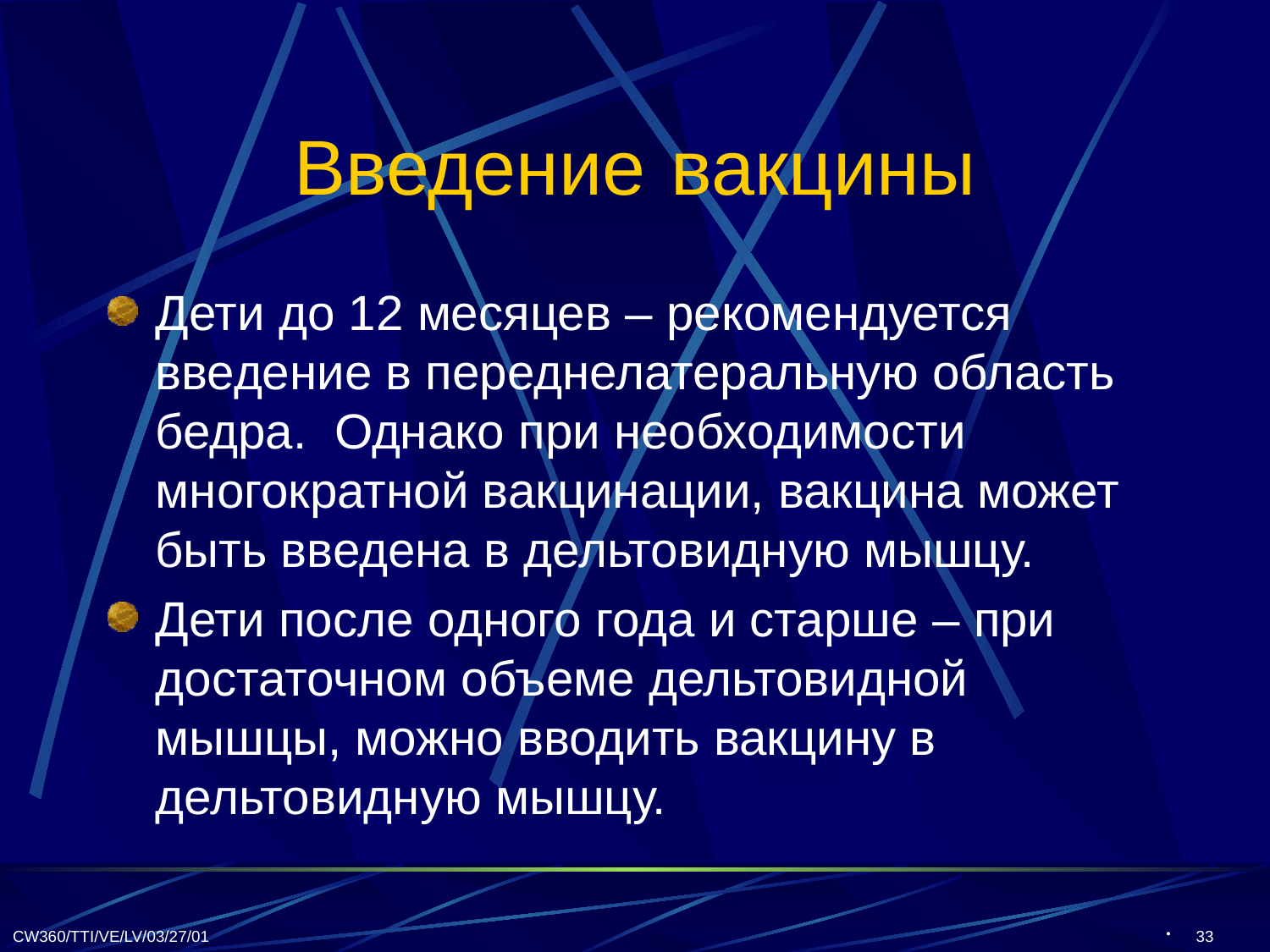

# Введение вакцины
Дети до 12 месяцев – рекомендуется введение в переднелатеральную область бедра.  Однако при необходимости многократной вакцинации, вакцина может быть введена в дельтовидную мышцу.
Дети после одного года и старше – при достаточном объеме дельтовидной мышцы, можно вводить вакцину в дельтовидную мышцу.
CW360/TTI/VE/LV/03/27/01